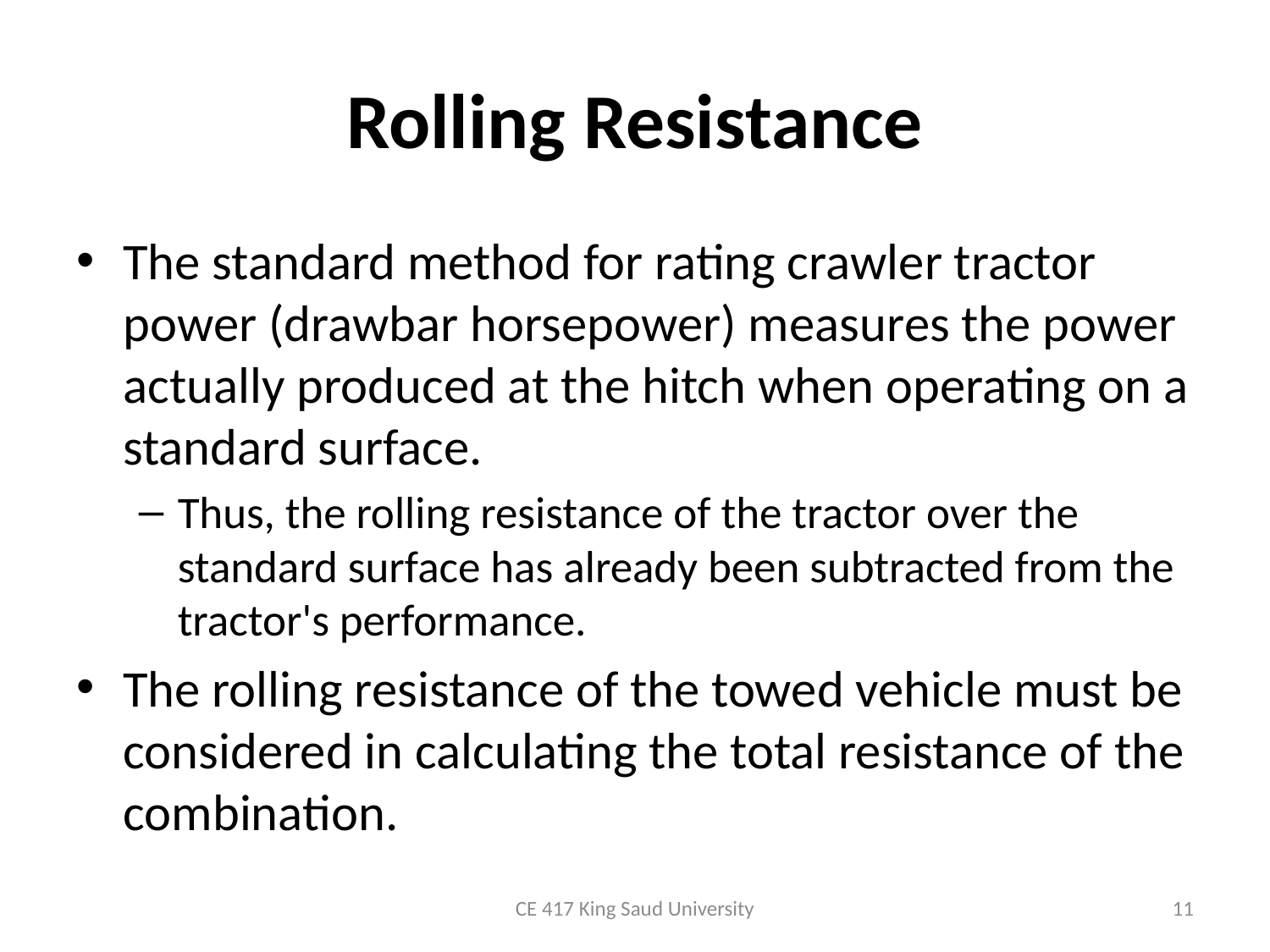

# Rolling Resistance
The standard method for rating crawler tractor power (drawbar horsepower) measures the power actually produced at the hitch when operating on a standard surface.
Thus, the rolling resistance of the tractor over the standard surface has already been subtracted from the tractor's performance.
The rolling resistance of the towed vehicle must be considered in calculating the total resistance of the combination.
CE 417 King Saud University
11